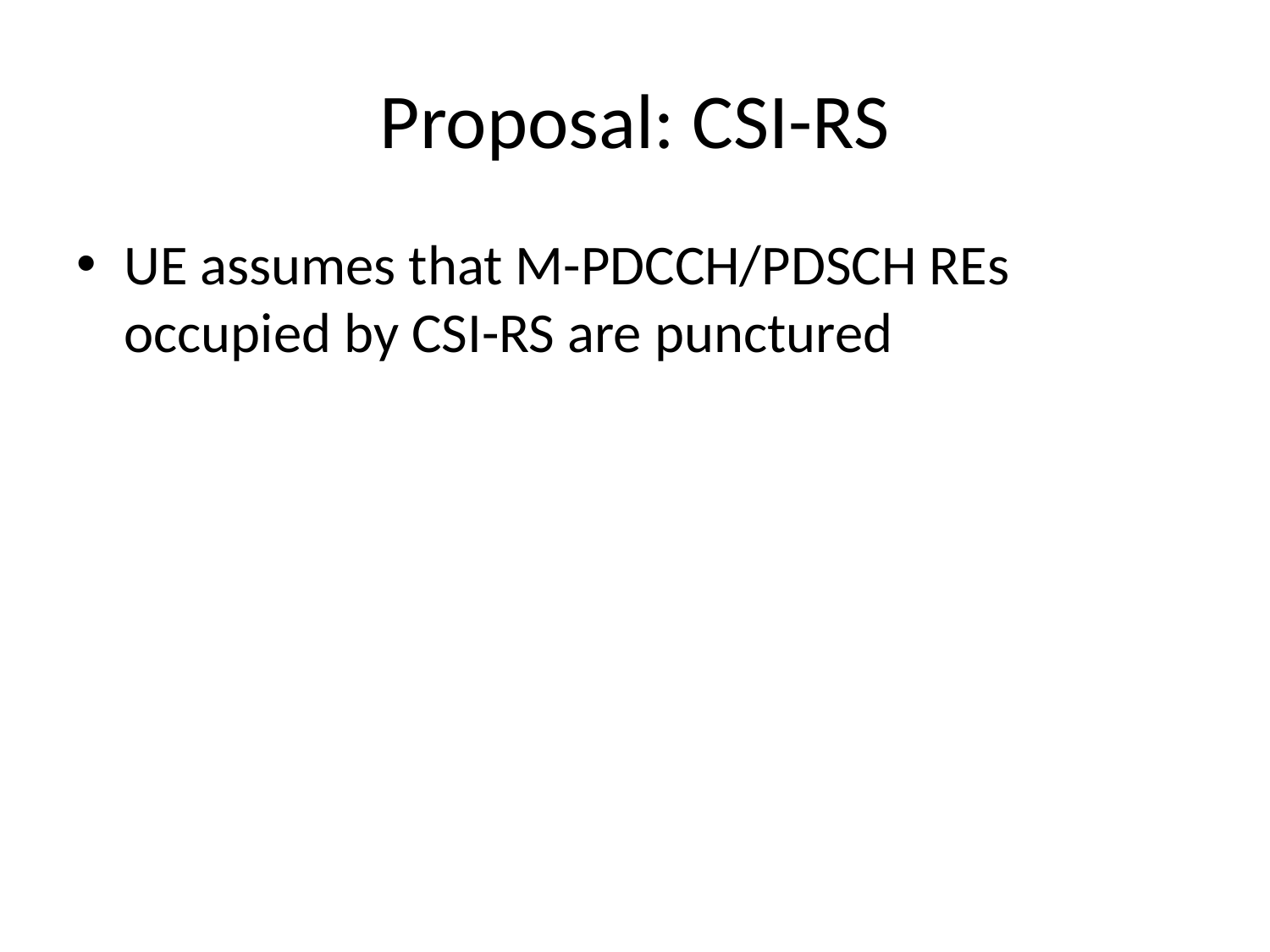

# Proposal: CSI-RS
UE assumes that M-PDCCH/PDSCH REs occupied by CSI-RS are punctured